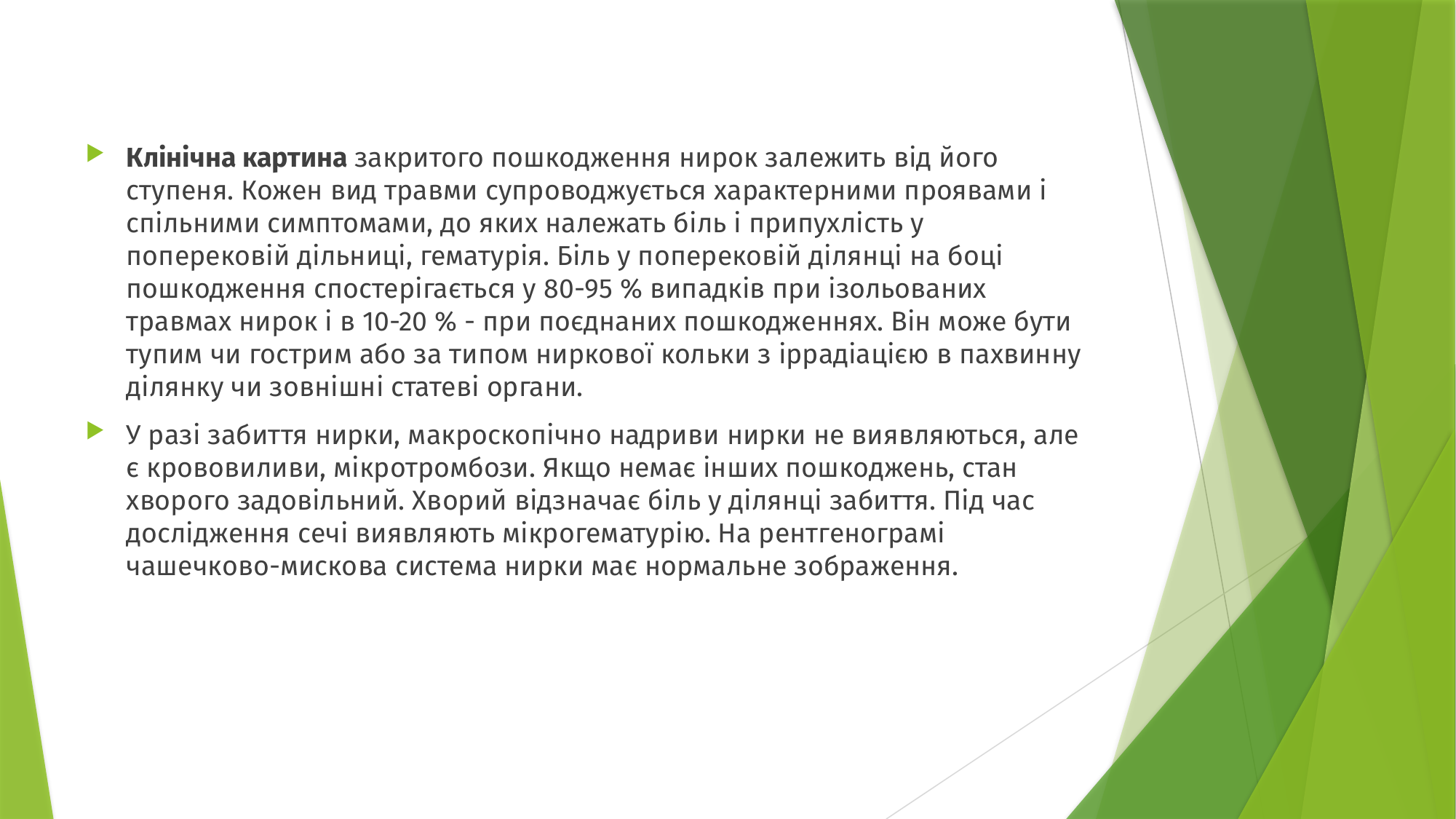

Клiнiчна картина закритого пошкодження нирок залежить від його ступеня. Кожен вид травми супроводжується характерними проявами і спільними симптомами, до яких належать біль і припухлість у поперековій дільниці, гематурія. Біль у поперековій ділянці на боці пошкодження спостерігається у 80-95 % випадків при ізольованих травмах нирок і в 10-20 % - при поєднаних пошкодженнях. Він може бути тупим чи гострим або за типом ниркової кольки з іррадіацією в пахвинну ділянку чи зовнішні статеві органи.
У разі забиття нирки, макроскопічно надриви нирки не виявляються, але є крововиливи, мікротромбози. Якщо немає інших пошкоджень, стан хворого задовільний. Хворий відзначає біль у ділянці забиття. Під час дослідження сечі виявляють мікрогематурію. На рентгенограмі чашечково-мискова система нирки має нормальне зображення.